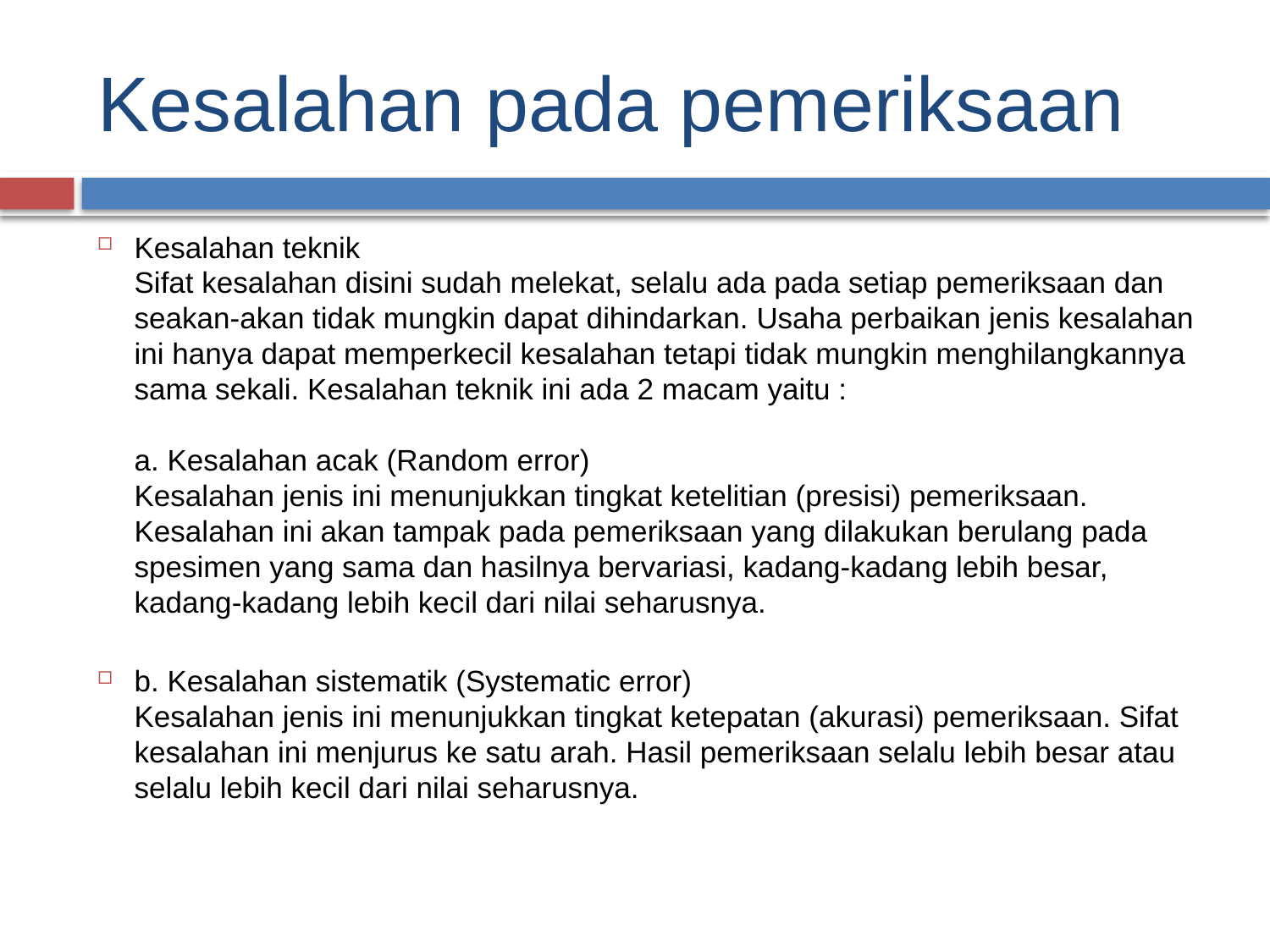

# Kesalahan pada pemeriksaan
Kesalahan teknik
Sifat kesalahan disini sudah melekat, selalu ada pada setiap pemeriksaan dan seakan-akan tidak mungkin dapat dihindarkan. Usaha perbaikan jenis kesalahan ini hanya dapat memperkecil kesalahan tetapi tidak mungkin menghilangkannya sama sekali. Kesalahan teknik ini ada 2 macam yaitu :
a. Kesalahan acak (Random error)
Kesalahan jenis ini menunjukkan tingkat ketelitian (presisi) pemeriksaan. Kesalahan ini akan tampak pada pemeriksaan yang dilakukan berulang pada spesimen yang sama dan hasilnya bervariasi, kadang-kadang lebih besar, kadang-kadang lebih kecil dari nilai seharusnya.
b. Kesalahan sistematik (Systematic error)
Kesalahan jenis ini menunjukkan tingkat ketepatan (akurasi) pemeriksaan. Sifat kesalahan ini menjurus ke satu arah. Hasil pemeriksaan selalu lebih besar atau selalu lebih kecil dari nilai seharusnya.